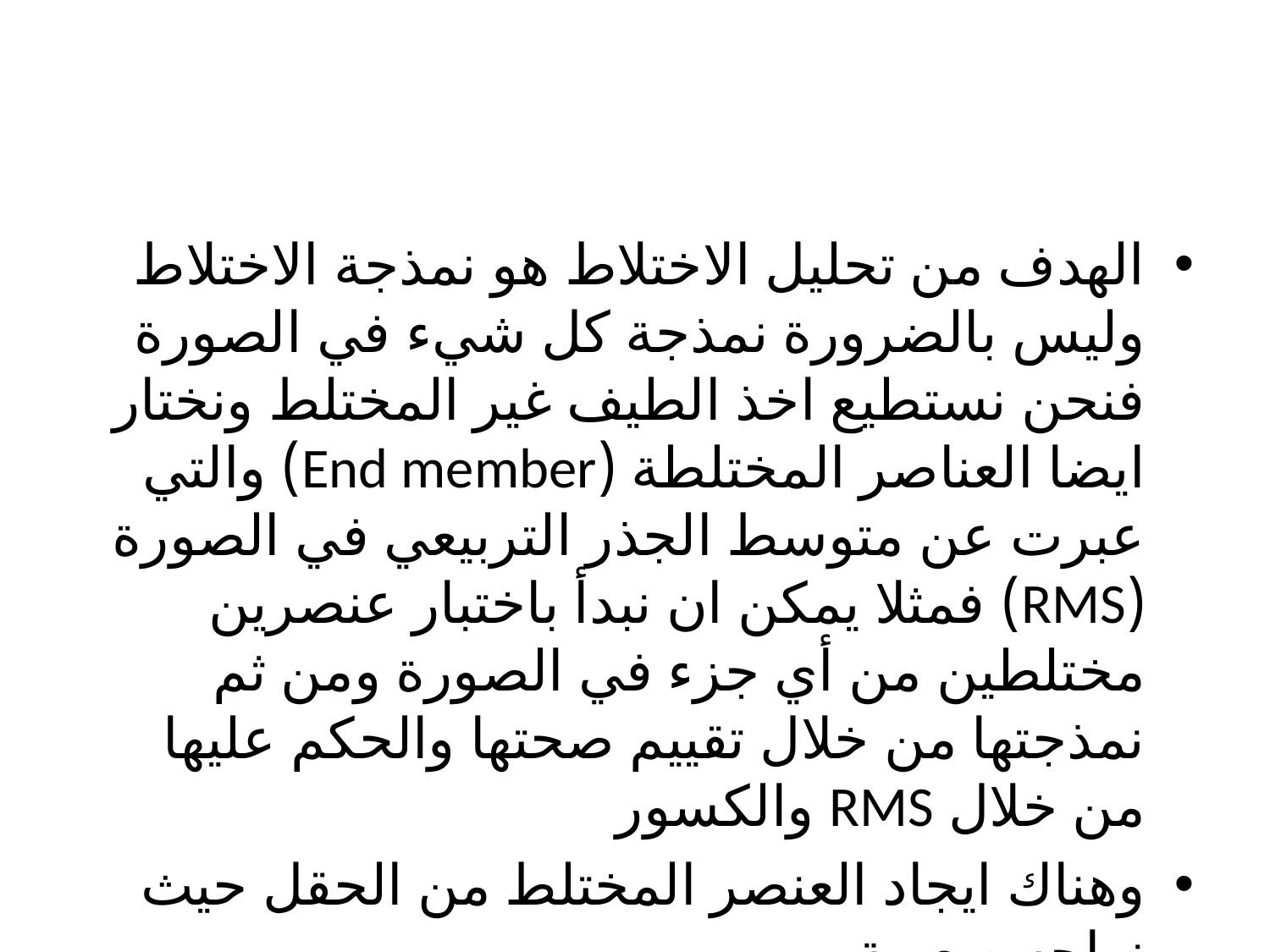

الهدف من تحليل الاختلاط هو نمذجة الاختلاط وليس بالضرورة نمذجة كل شيء في الصورة فنحن نستطيع اخذ الطيف غير المختلط ونختار ايضا العناصر المختلطة (End member) والتي عبرت عن متوسط الجذر التربيعي في الصورة (RMS) فمثلا يمكن ان نبدأ باختبار عنصرين مختلطين من أي جزء في الصورة ومن ثم نمذجتها من خلال تقييم صحتها والحكم عليها من خلال RMS والكسور
وهناك ايجاد العنصر المختلط من الحقل حيث نواجه صعوبة